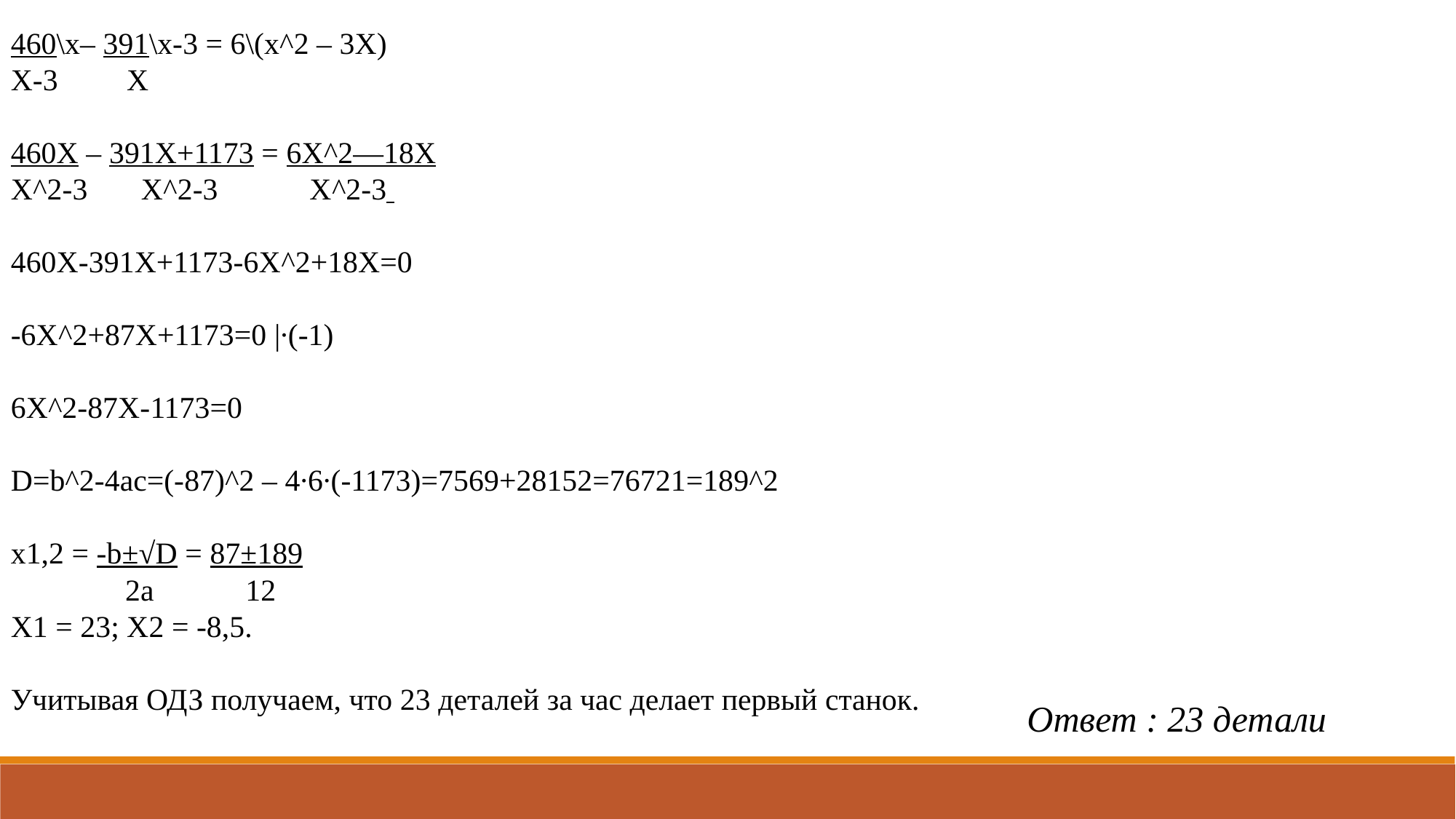

460\x– 391\x-3 = 6\(x^2 – 3Х)
Х-3         Х

460Х – 391Х+1173 = 6Х^2—18Х
Х^2-3       Х^2-3            Х^2-3
460Х-391Х+1173-6Х^2+18Х=0

-6Х^2+87Х+1173=0 |∙(-1)
6Х^2-87Х-1173=0

D=b^2-4ac=(-87)^2 – 4∙6∙(-1173)=7569+28152=76721=189^2

x1,2 = -b±√D = 87±189
               2a            12
X1 = 23; X2 = -8,5.
Учитывая ОДЗ получаем, что 23 деталей за час делает первый станок.
Ответ : 23 детали